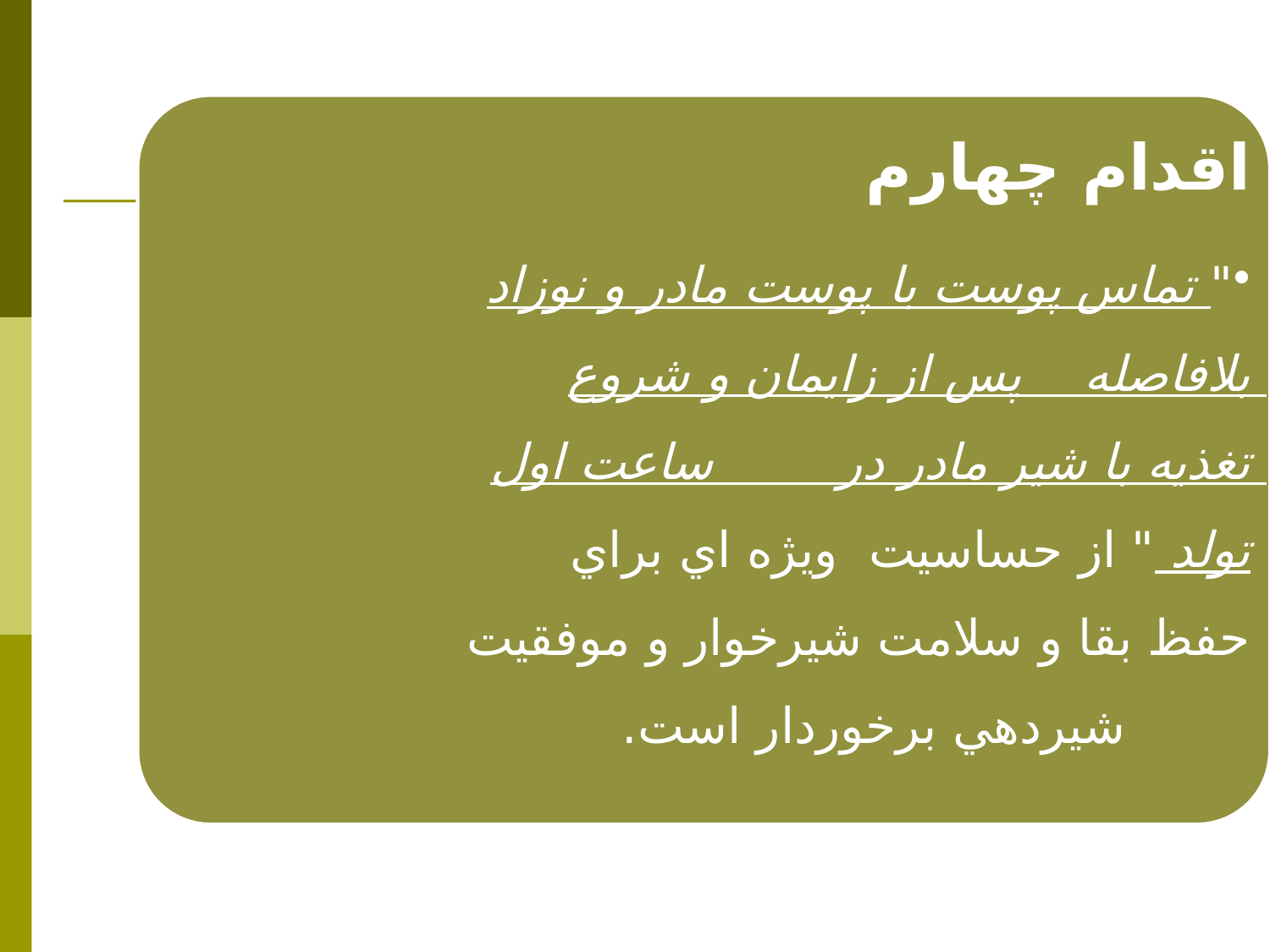

اقدام چهارم
" تماس پوست با پوست مادر و نوزاد بلافاصله    پس از زايمان و شروع تغذيه با شير مادر در        ساعت اول تولد " از حساسيت  ويژه اي براي      حفظ بقا و سلامت شيرخوار و موفقيت         شيردهي برخوردار است.